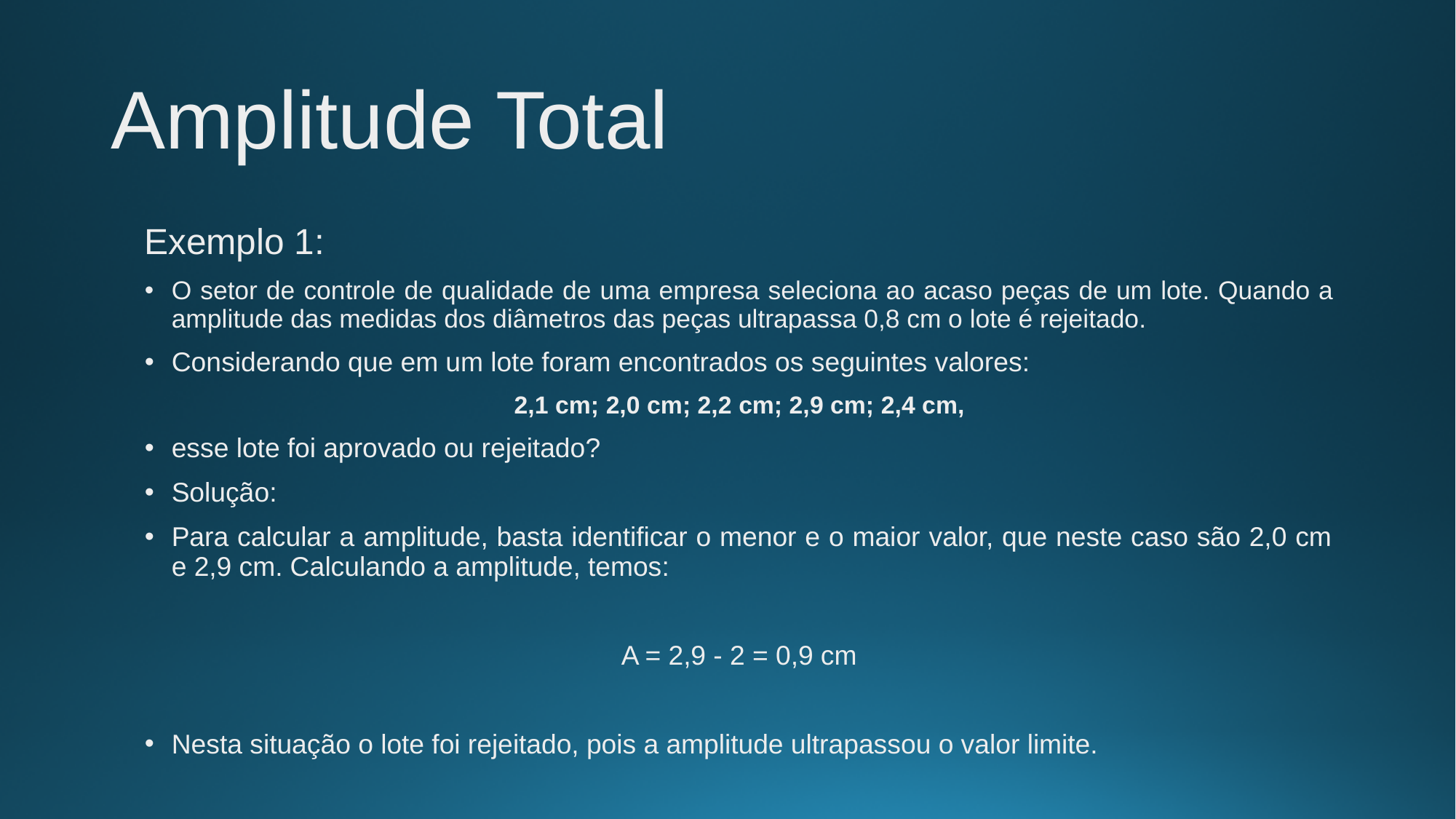

Amplitude Total
Exemplo 1:
O setor de controle de qualidade de uma empresa seleciona ao acaso peças de um lote. Quando a amplitude das medidas dos diâmetros das peças ultrapassa 0,8 cm o lote é rejeitado.
Considerando que em um lote foram encontrados os seguintes valores:
2,1 cm; 2,0 cm; 2,2 cm; 2,9 cm; 2,4 cm,
esse lote foi aprovado ou rejeitado?
Solução:
Para calcular a amplitude, basta identificar o menor e o maior valor, que neste caso são 2,0 cm e 2,9 cm. Calculando a amplitude, temos:

A = 2,9 - 2 = 0,9 cm

Nesta situação o lote foi rejeitado, pois a amplitude ultrapassou o valor limite.